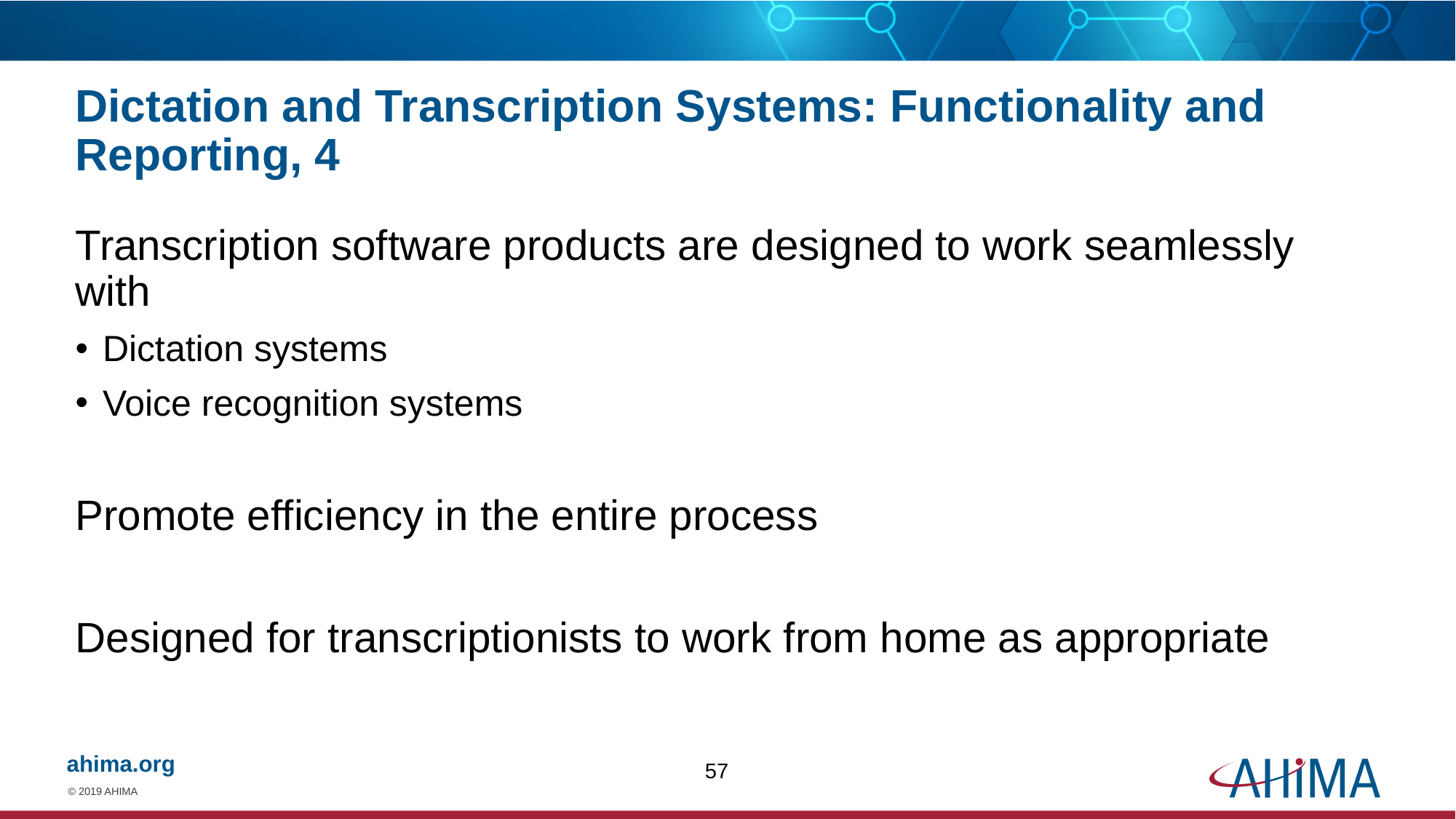

# Dictation and Transcription Systems: Functionality and Reporting, 4
Transcription software products are designed to work seamlessly with
Dictation systems
Voice recognition systems

Promote efficiency in the entire process

Designed for transcriptionists to work from home as appropriate